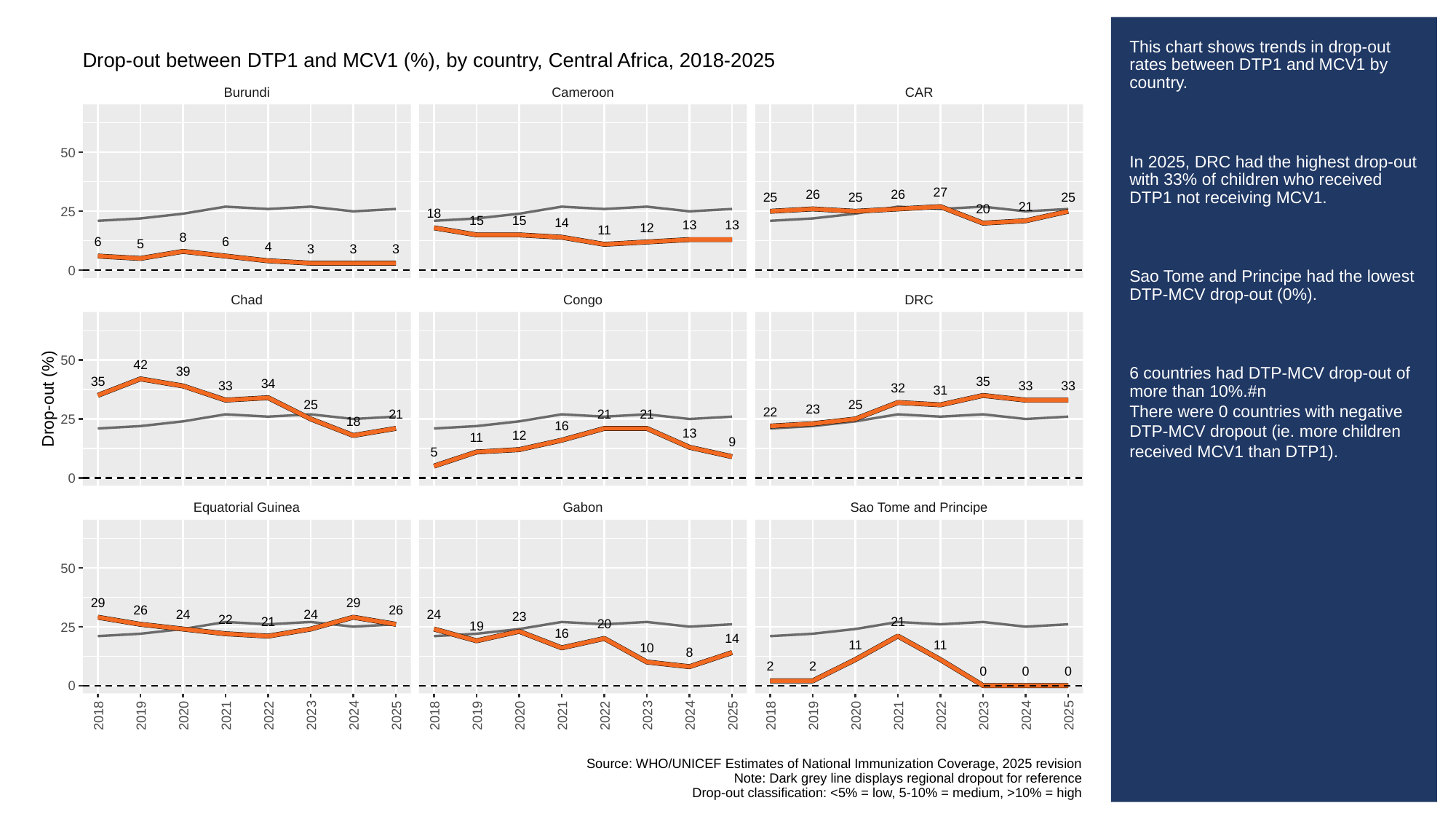

# This chart shows trends in drop-out rates between DTP1 and MCV1 by country.

In 2025, DRC had the highest drop-out with 33% of children who received DTP1 not receiving MCV1.

Sao Tome and Principe had the lowest DTP-MCV drop-out (0%).

6 countries had DTP-MCV drop-out of more than 10%.#n
There were 0 countries with negative DTP-MCV dropout (ie. more children received MCV1 than DTP1).

Drop-out between DTP1 and MCV1 (%), by country, Central Africa, 2018-2025
Burundi
Cameroon
CAR

50

27
26
26
25
25
25
21
20
25

18

15
15
14
13
13
12
11

8
6
6
5

4
3
3
3

0

Chad
Congo
DRC

50
42

39
35
35
34

33
33
33
32
31

Drop-out (%)

25
25
23
22
21
21
21
25

18

16
13

12
11
9
5

0

Equatorial Guinea
Gabon
Sao Tome and Principe

50

29
29
26
26
24
24
24
23
22
21
21

20
19
25

16

14

11
11
10
8

2
2
0
0
0
0

2018
2019
2020
2021
2022
2023
2024
2025
2018
2019
2020
2021
2022
2023
2024
2025
2018
2019
2020
2021
2022
2023
2024
2025
Source: WHO/UNICEF Estimates of National Immunization Coverage, 2025 revision
Note: Dark grey line displays regional dropout for reference
Drop-out classification: <5% = low, 5-10% = medium, >10% = high